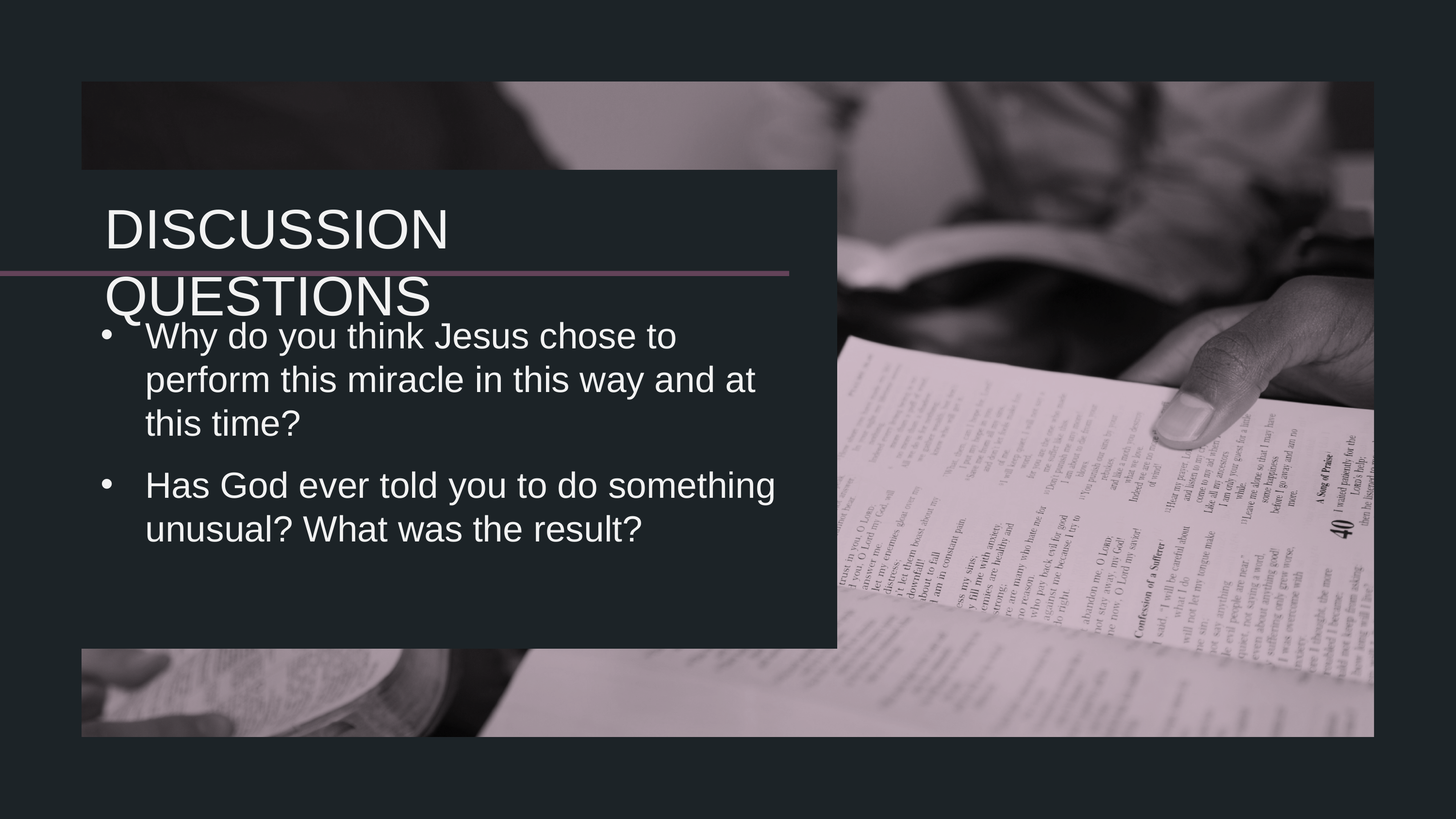

Why do you think Jesus chose to perform this miracle in this way and at this time?
Has God ever told you to do something unusual? What was the result?